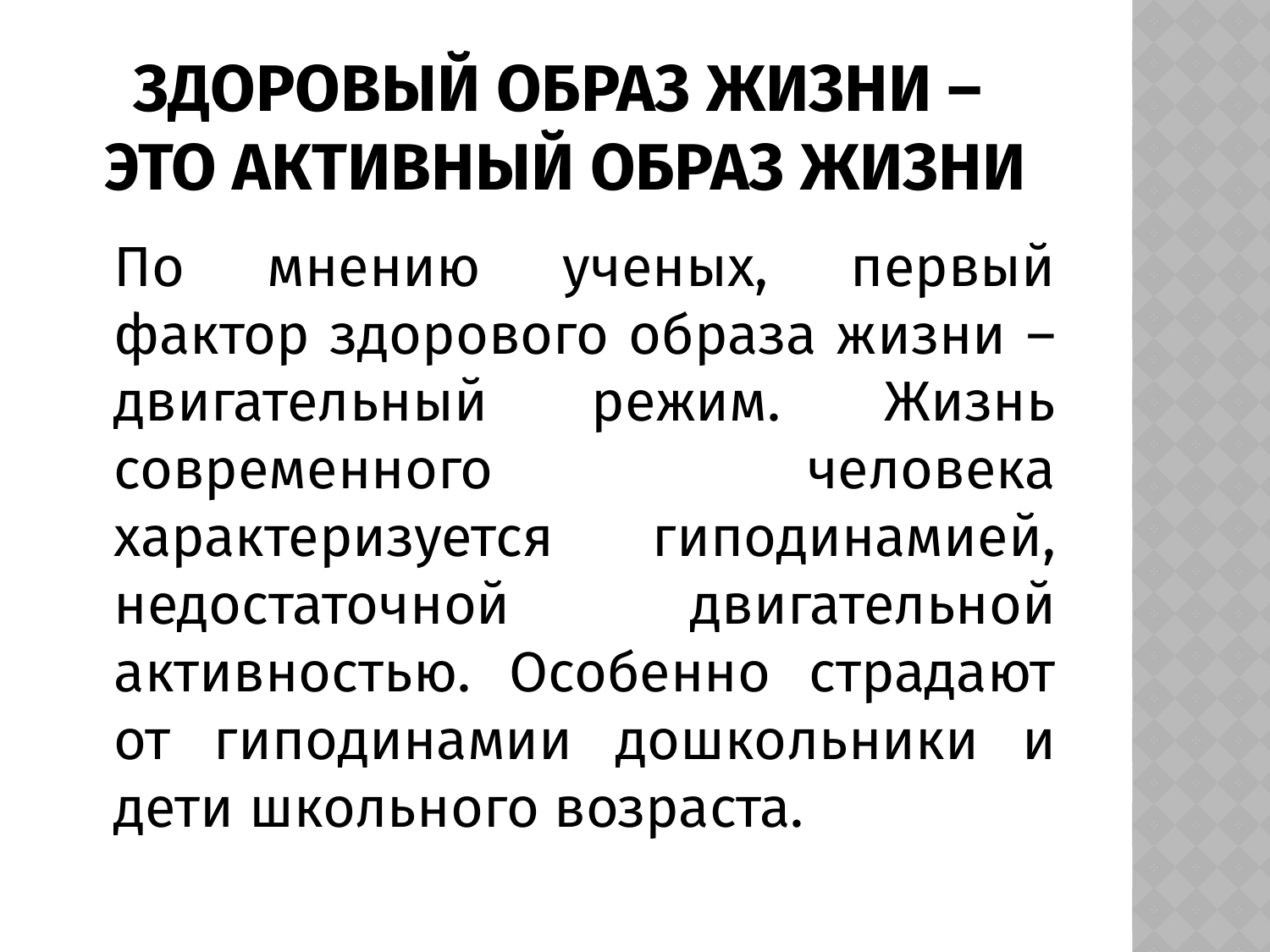

# Здоровый образ жизни – это активный образ жизни
	По мнению ученых, первый фактор здорового образа жизни – двигательный режим. Жизнь современного человека характеризуется гиподинамией, недостаточной двигательной активностью. Особенно страдают от гиподинамии дошкольники и дети школьного возраста.